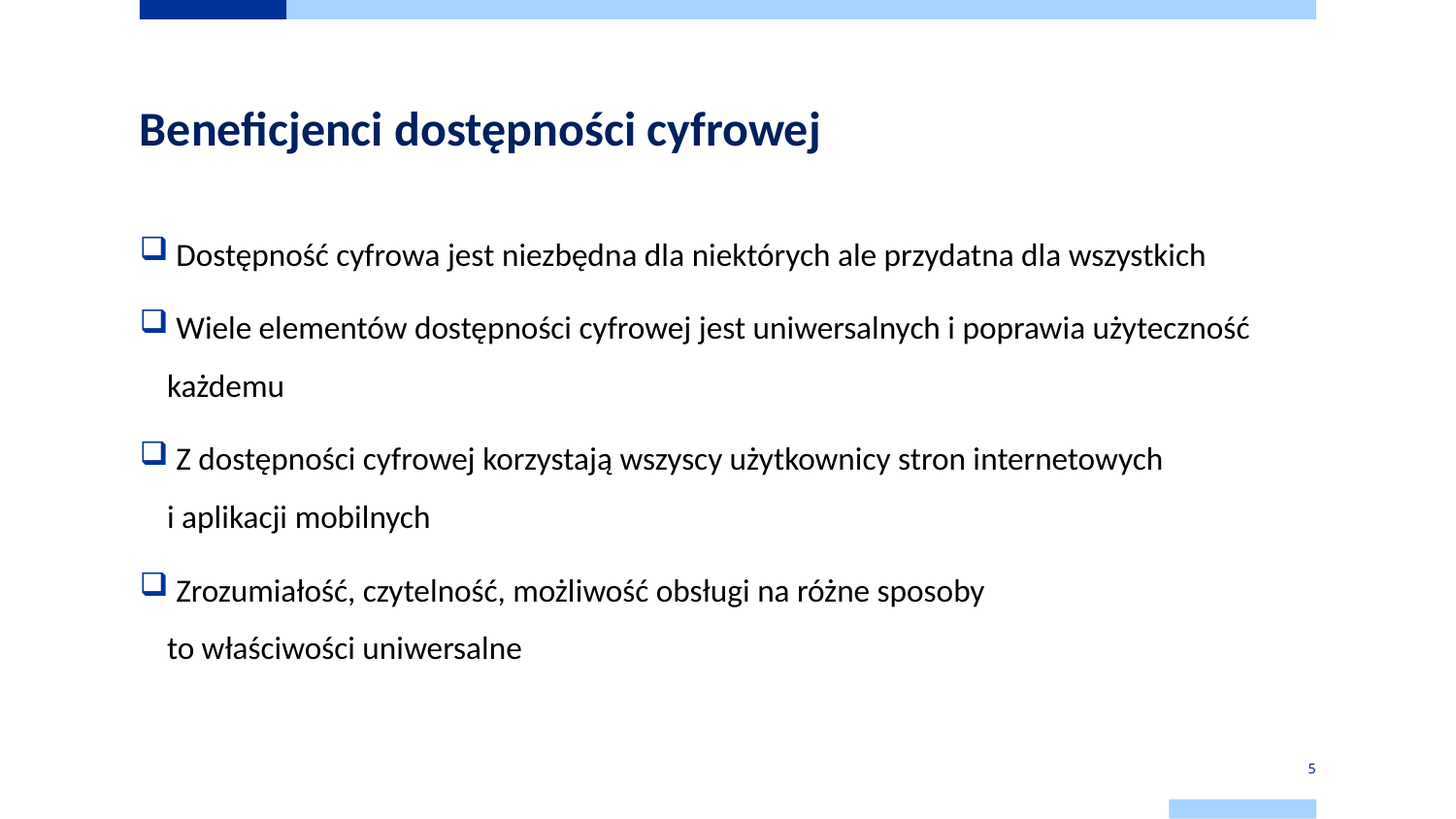

# Beneficjenci dostępności cyfrowej
 Dostępność cyfrowa jest niezbędna dla niektórych ale przydatna dla wszystkich
 Wiele elementów dostępności cyfrowej jest uniwersalnych i poprawia użyteczność każdemu
 Z dostępności cyfrowej korzystają wszyscy użytkownicy stron internetowych
i aplikacji mobilnych
 Zrozumiałość, czytelność, możliwość obsługi na różne sposoby
to właściwości uniwersalne

5